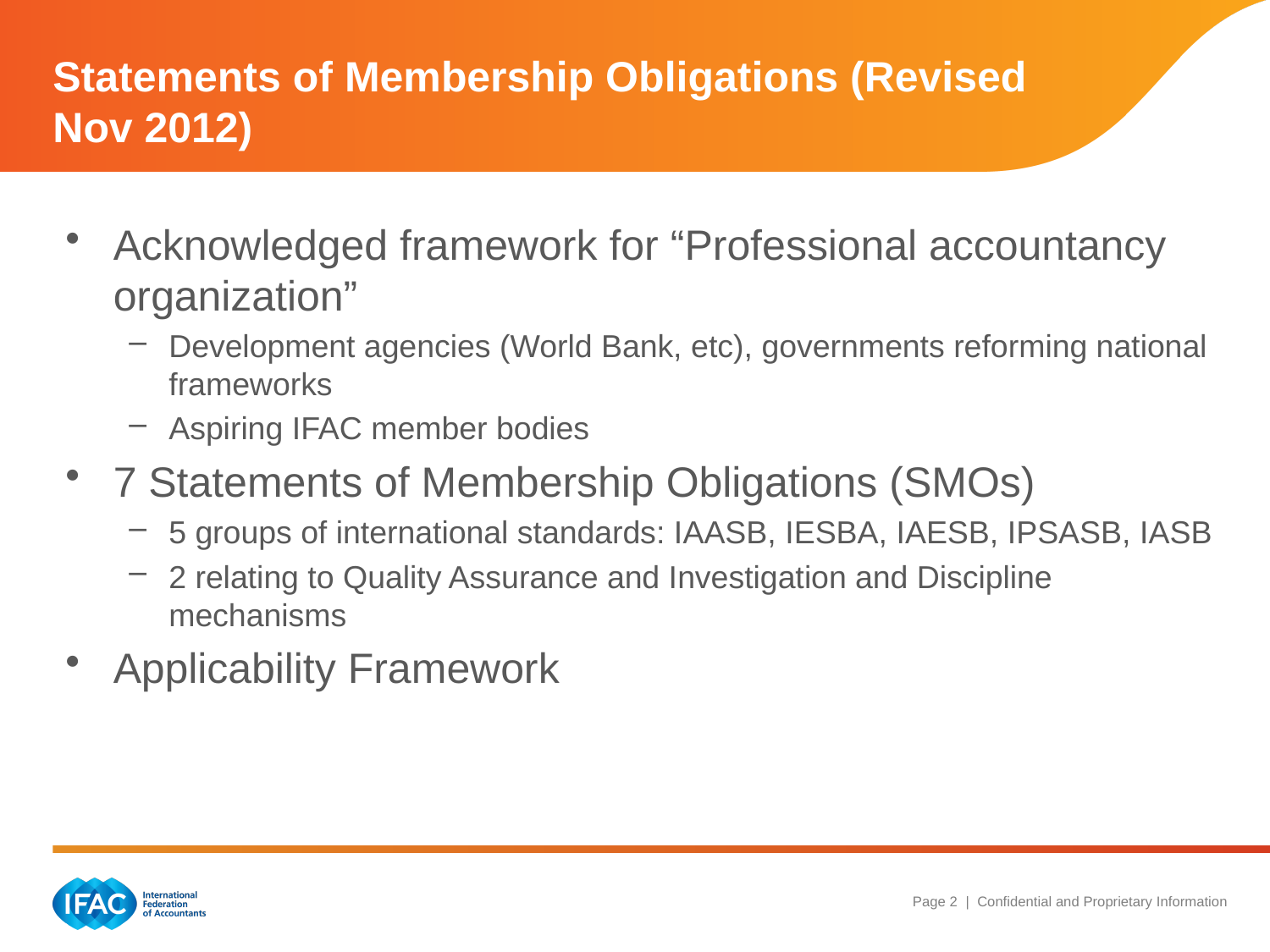

# Statements of Membership Obligations (Revised Nov 2012)
Acknowledged framework for “Professional accountancy organization”
Development agencies (World Bank, etc), governments reforming national frameworks
Aspiring IFAC member bodies
7 Statements of Membership Obligations (SMOs)
5 groups of international standards: IAASB, IESBA, IAESB, IPSASB, IASB
2 relating to Quality Assurance and Investigation and Discipline mechanisms
Applicability Framework